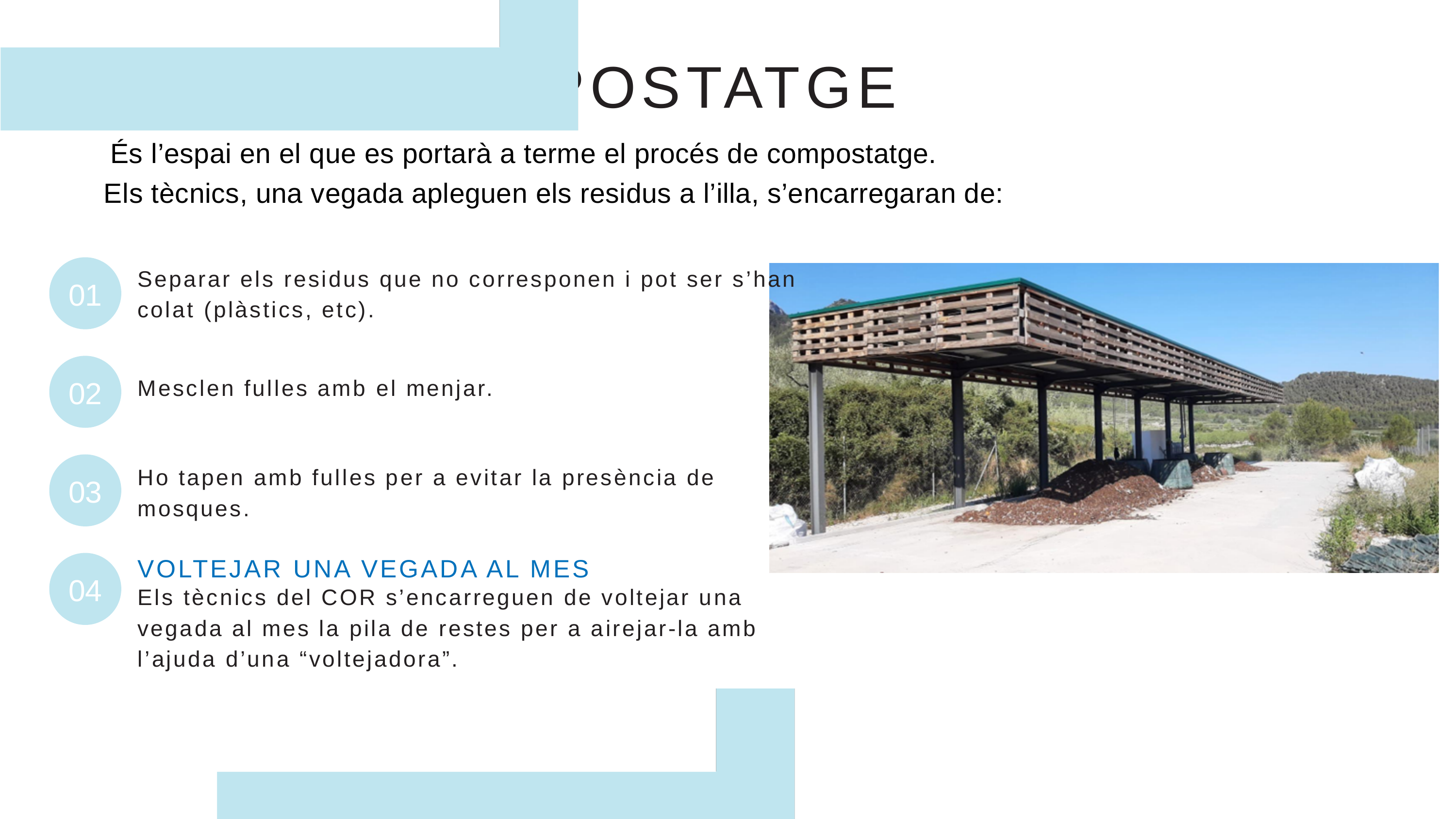

ILLA DE COMPOSTATGE
És l’espai en el que es portarà a terme el procés de compostatge.
Els tècnics, una vegada apleguen els residus a l’illa, s’encarregaran de:

01
Separar els residus que no corresponen i pot ser s’han colat (plàstics, etc).

02
Mesclen fulles amb el menjar.

03
Ho tapen amb fulles per a evitar la presència de mosques.
VOLTEJAR UNA VEGADA AL MES

04
Els tècnics del COR s’encarreguen de voltejar una vegada al mes la pila de restes per a airejar-la amb l’ajuda d’una “voltejadora”.